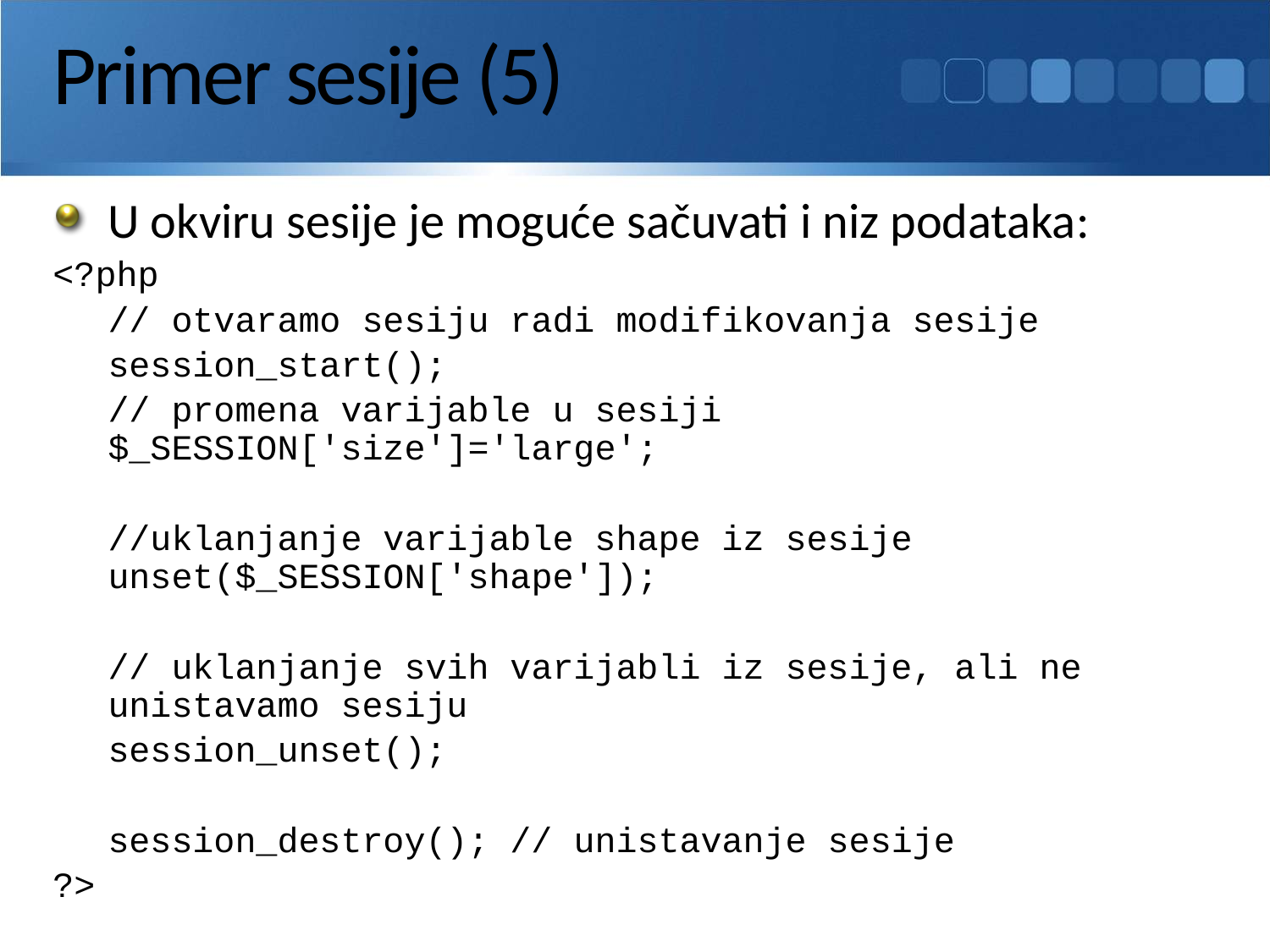

# Primer sesije (5)
U okviru sesije je moguće sačuvati i niz podataka:
<?php
	// otvaramo sesiju radi modifikovanja sesije
	session_start();
	// promena varijable u sesiji
$_SESSION['size']='large';

	//uklanjanje varijable shape iz sesije
unset($_SESSION['shape']);

	// uklanjanje svih varijabli iz sesije, ali ne unistavamo sesiju
	session_unset();

	session_destroy(); // unistavanje sesije
?>